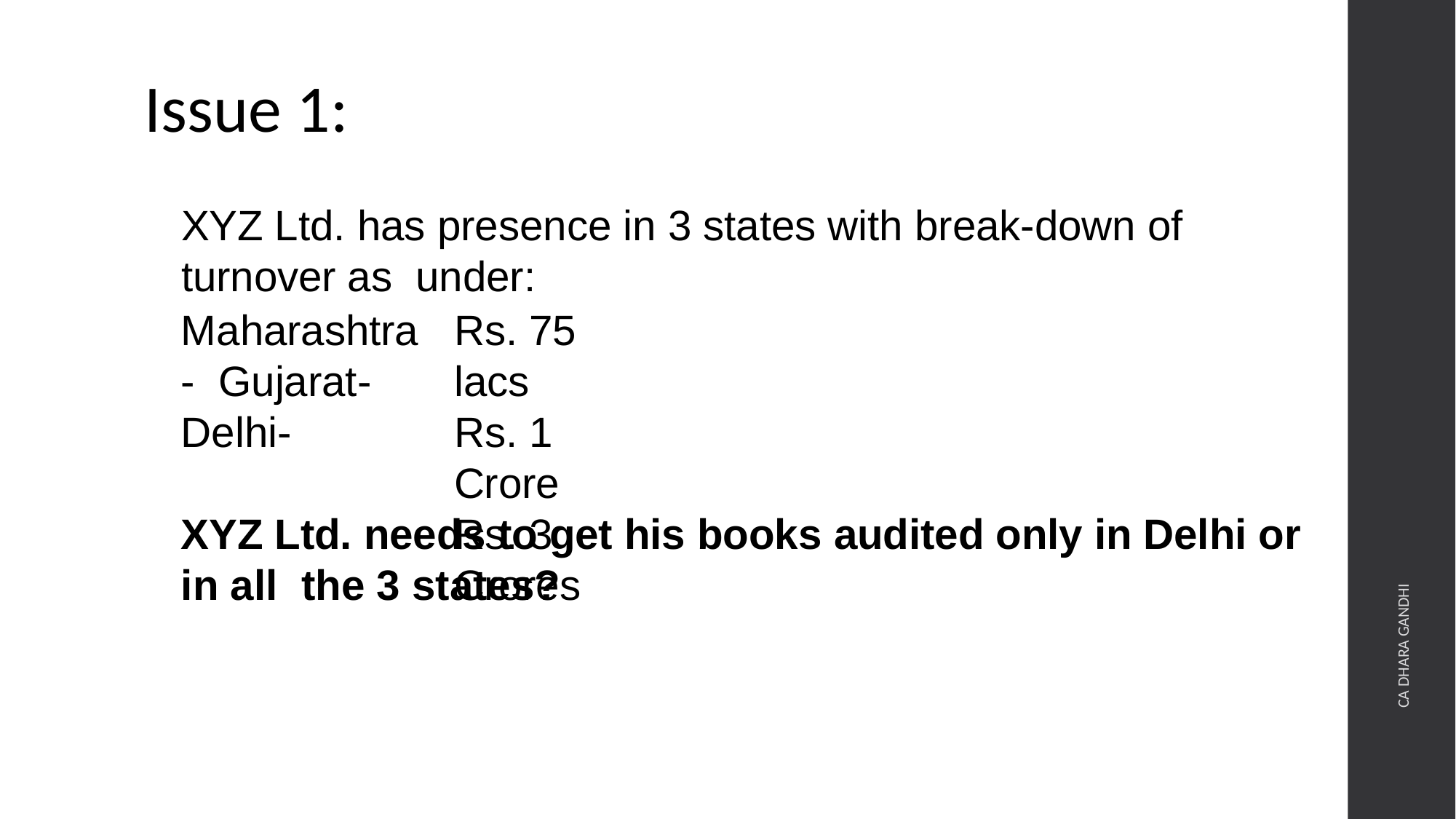

# Issue 1:

XYZ Ltd. has presence in 3 states with break-down of turnover as  under:
Maharashtra-  Gujarat-  Delhi-
Rs. 75 lacs
Rs. 1 Crore
Rs. 3 Crores
CA DHARA GANDHI
XYZ Ltd. needs to get his books audited only in Delhi or in all  the 3 states?